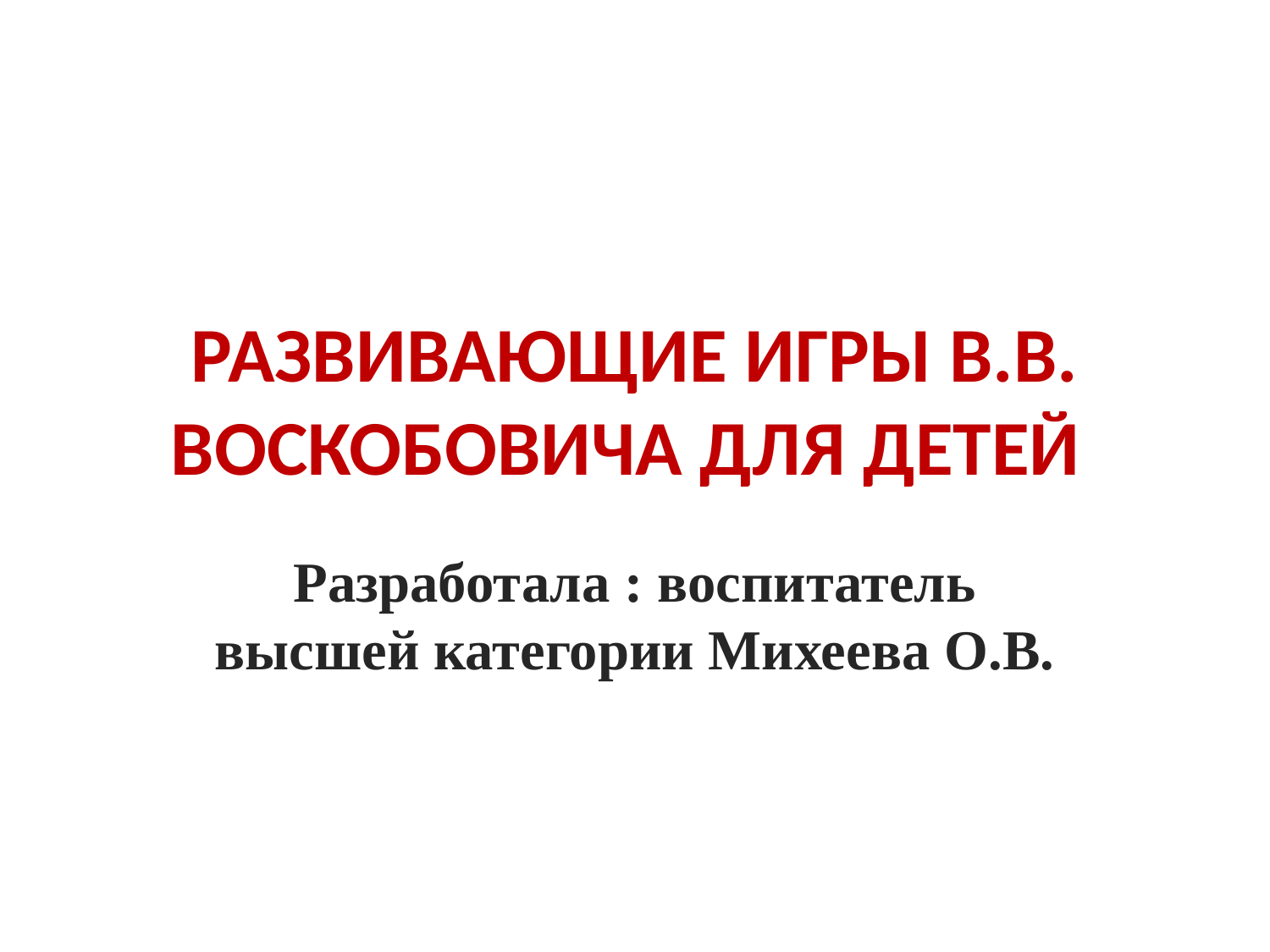

# РАЗВИВАЮЩИЕ ИГРЫ В.В. ВОСКОБОВИЧА ДЛЯ ДЕТЕЙ
Разработала : воспитатель высшей категории Михеева О.В.